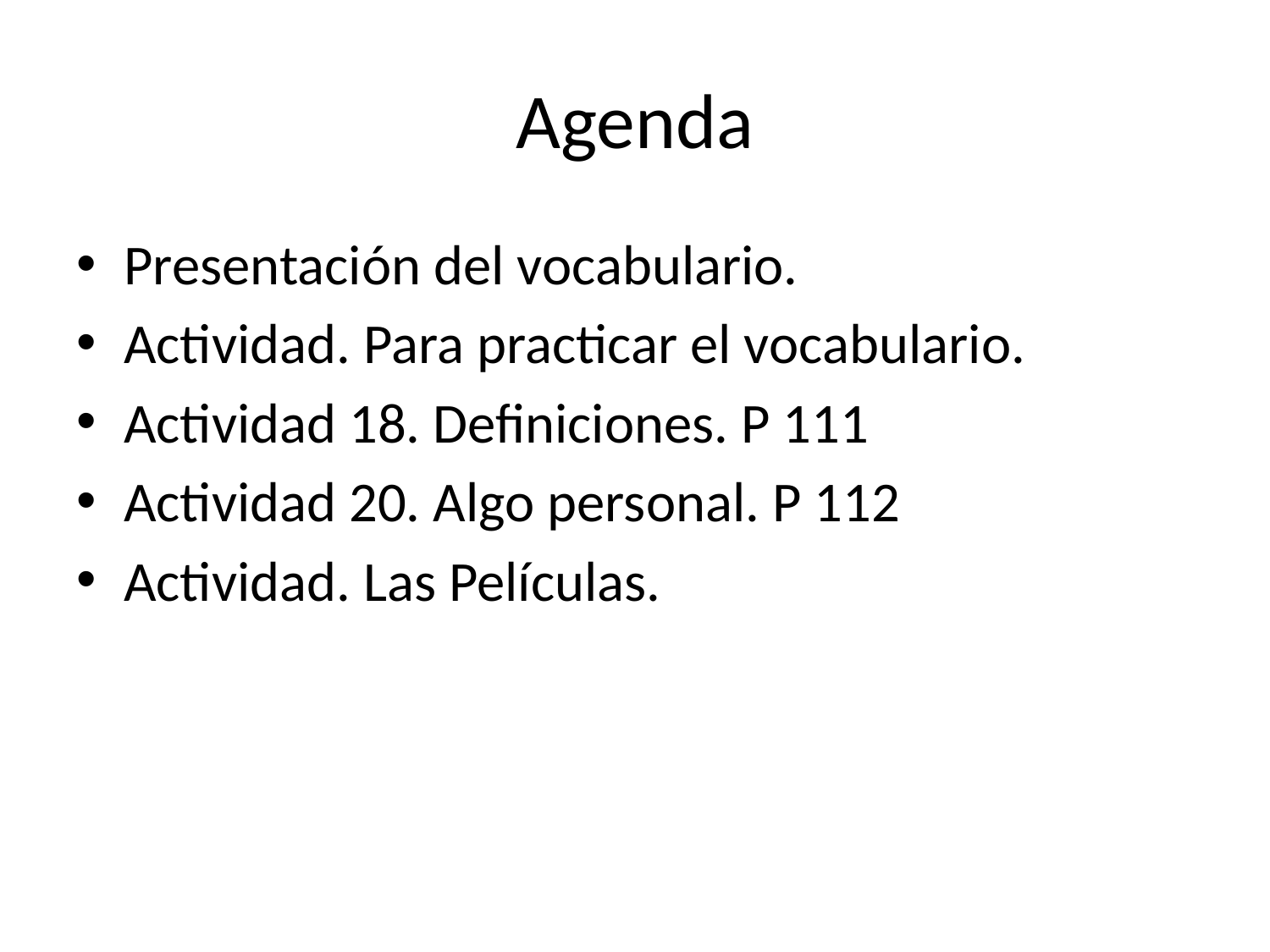

# Agenda
Presentación del vocabulario.
Actividad. Para practicar el vocabulario.
Actividad 18. Definiciones. P 111
Actividad 20. Algo personal. P 112
Actividad. Las Películas.